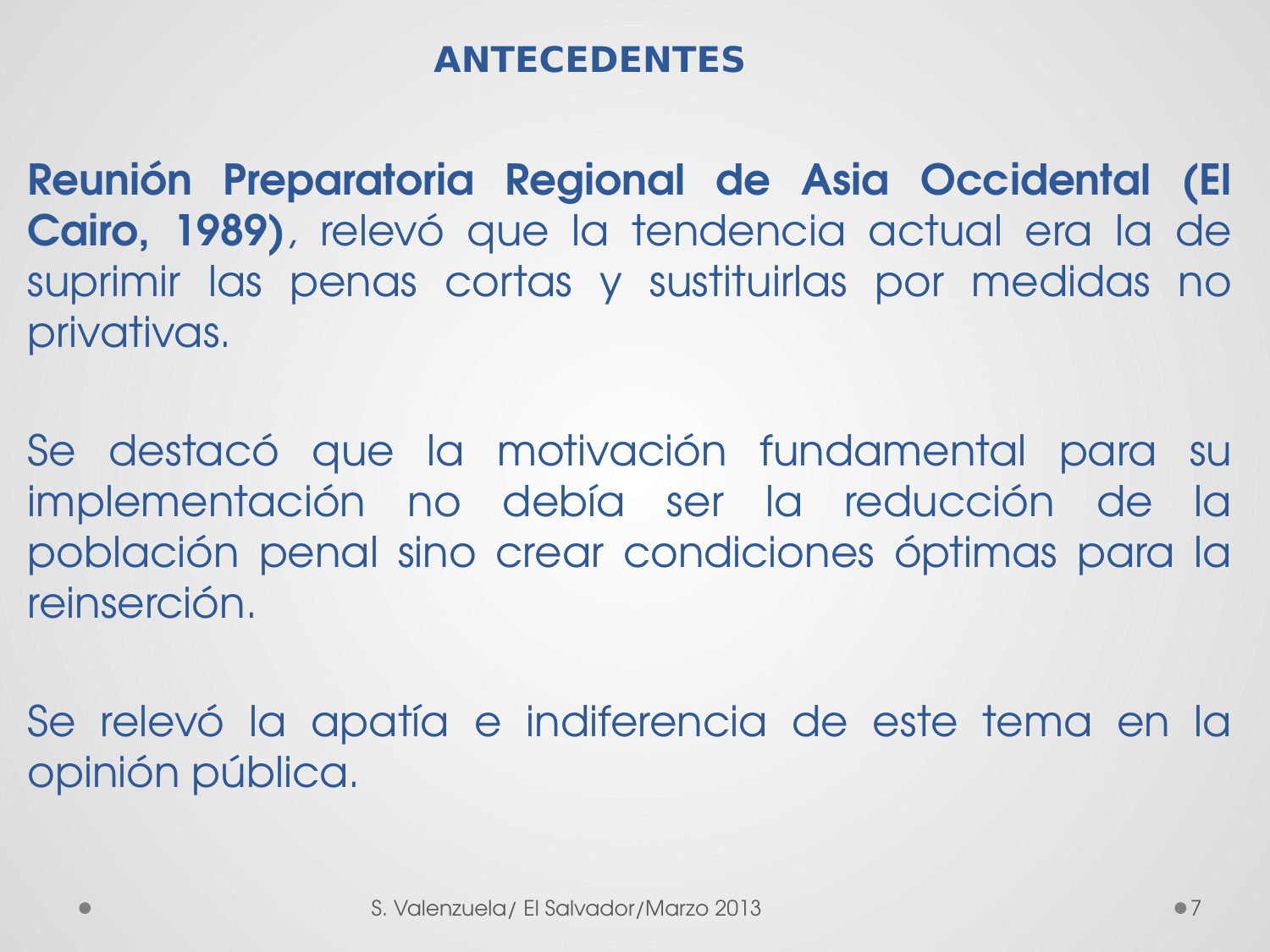

# ANTECEDENTES
Reunión Preparatoria Regional de Asia Occidental (El Cairo, 1989), relevó que la tendencia actual era la de suprimir las penas cortas y sustituirlas por medidas no privativas.

Se destacó que la motivación fundamental para su implementación no debía ser la reducción de la población penal sino crear condiciones óptimas para la reinserción.

Se relevó la apatía e indiferencia de este tema en la opinión pública.

7
S. Valenzuela/ El Salvador/Marzo 2013